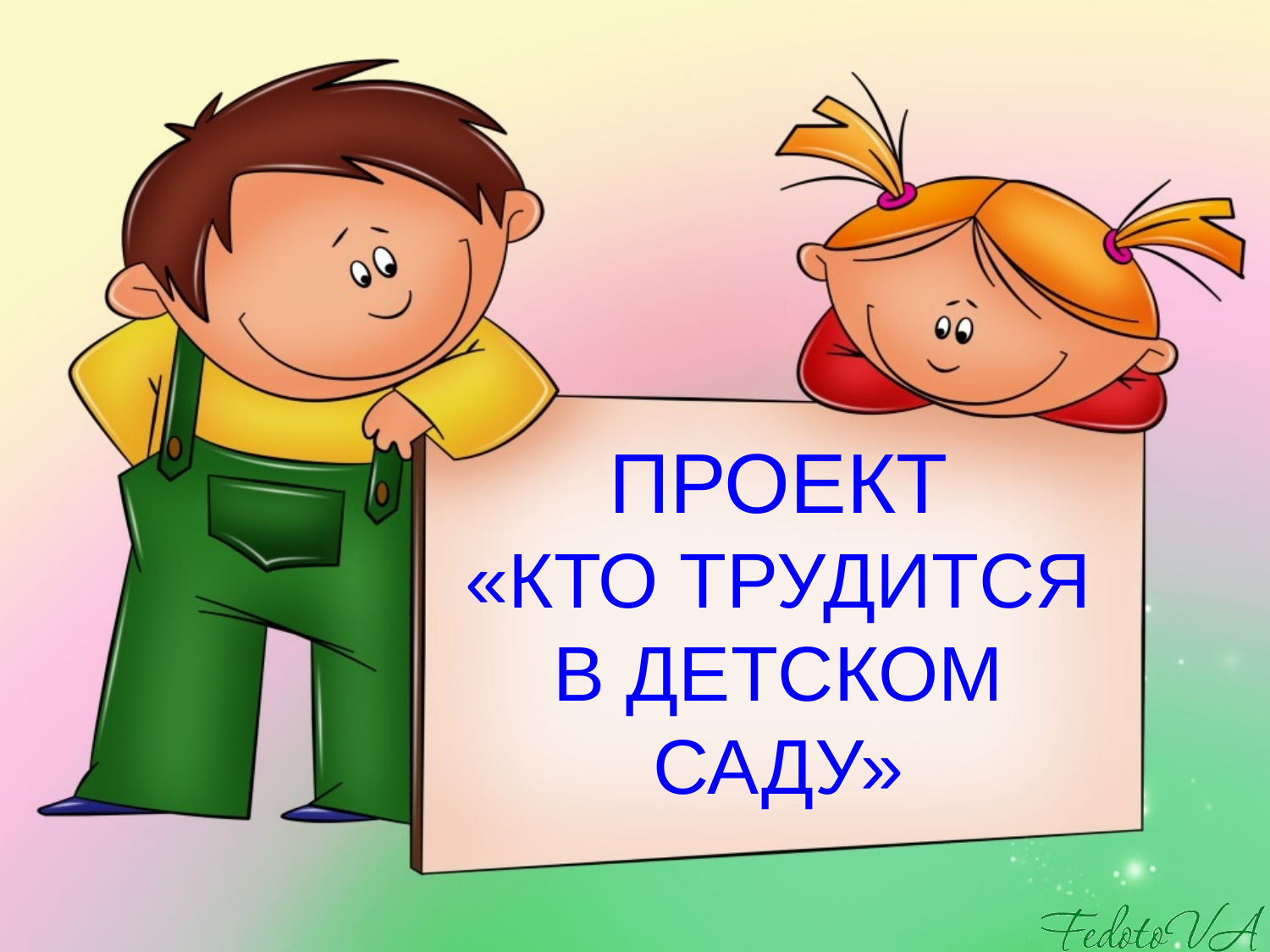

# ПРОЕКТ «КТО ТРУДИТСЯ В ДЕТСКОМ САДУ»